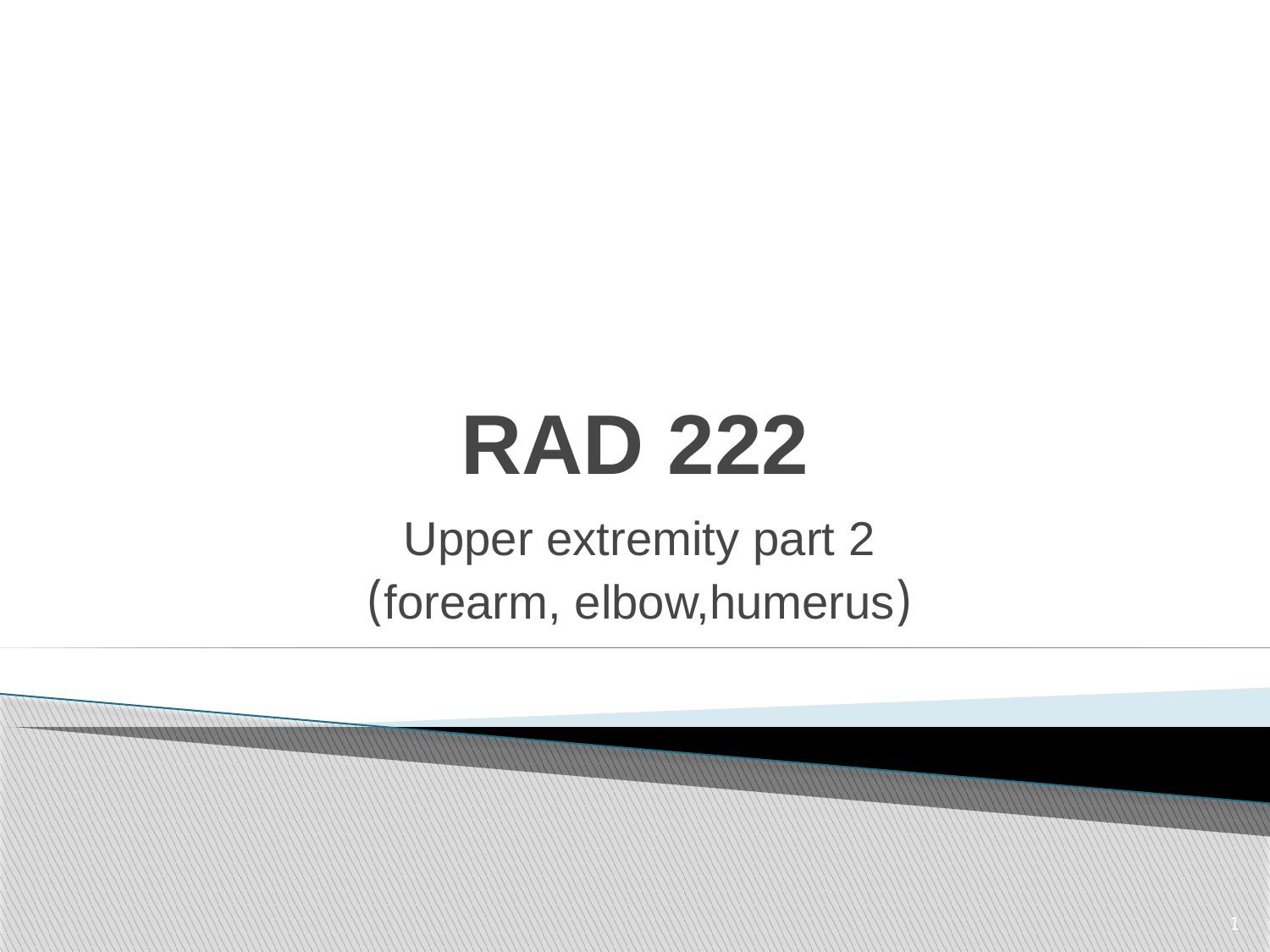

# RAD 222
Upper extremity part 2
(forearm, elbow,humerus)
1